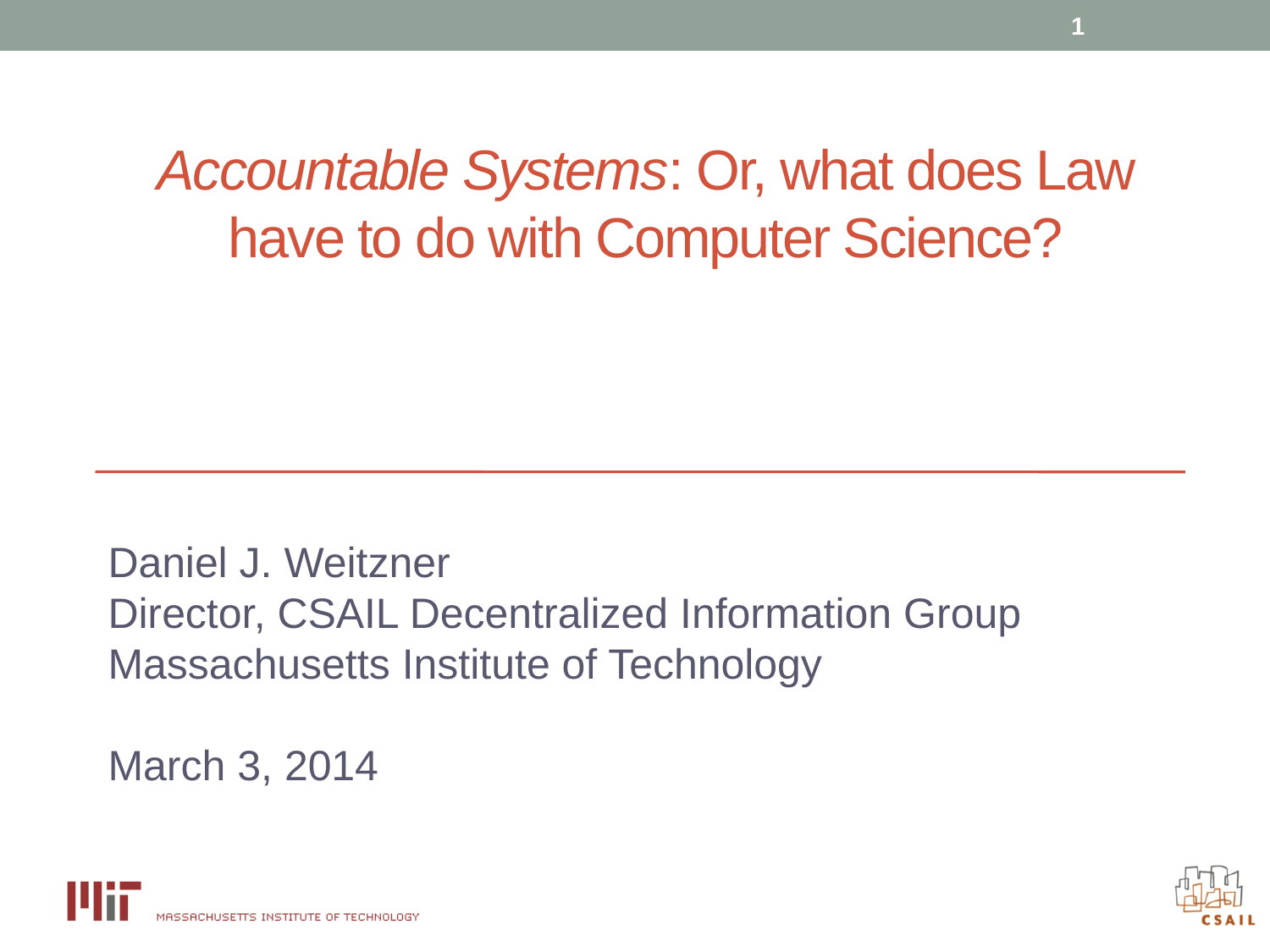

1
# Accountable Systems: Or, what does Law have to do with Computer Science?
Daniel J. Weitzner
Director, CSAIL Decentralized Information Group
Massachusetts Institute of Technology

March 3, 2014